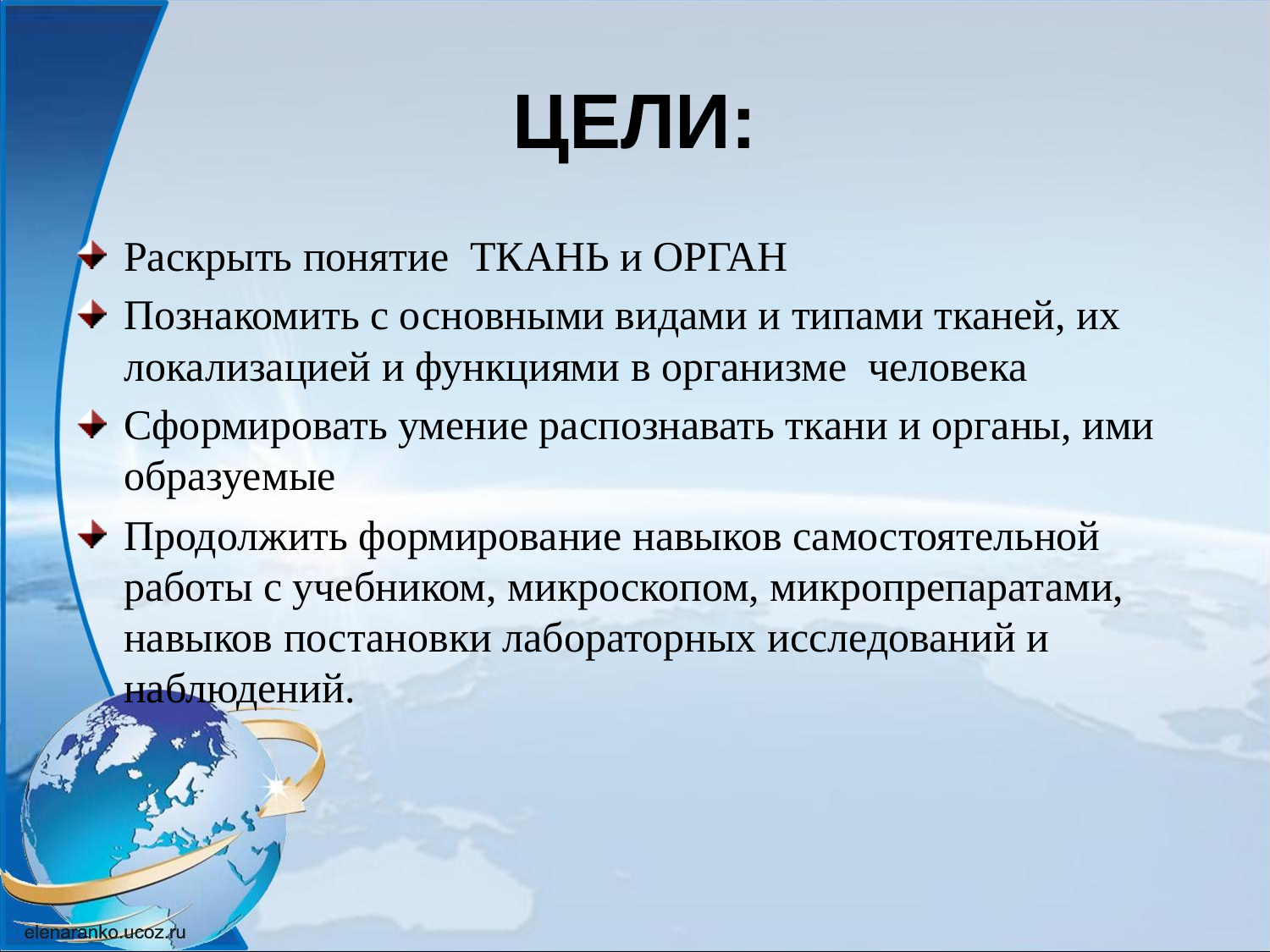

# ЦЕЛИ:
Раскрыть понятие  ТКАНЬ и ОРГАН
Познакомить с основными видами и типами тканей, их локализацией и функциями в организме  человека
Сформировать умение распознавать ткани и органы, ими образуемые
Продолжить формирование навыков самостоятельной работы с учебником, микроскопом, микропрепаратами, навыков постановки лабораторных исследований и наблюдений.